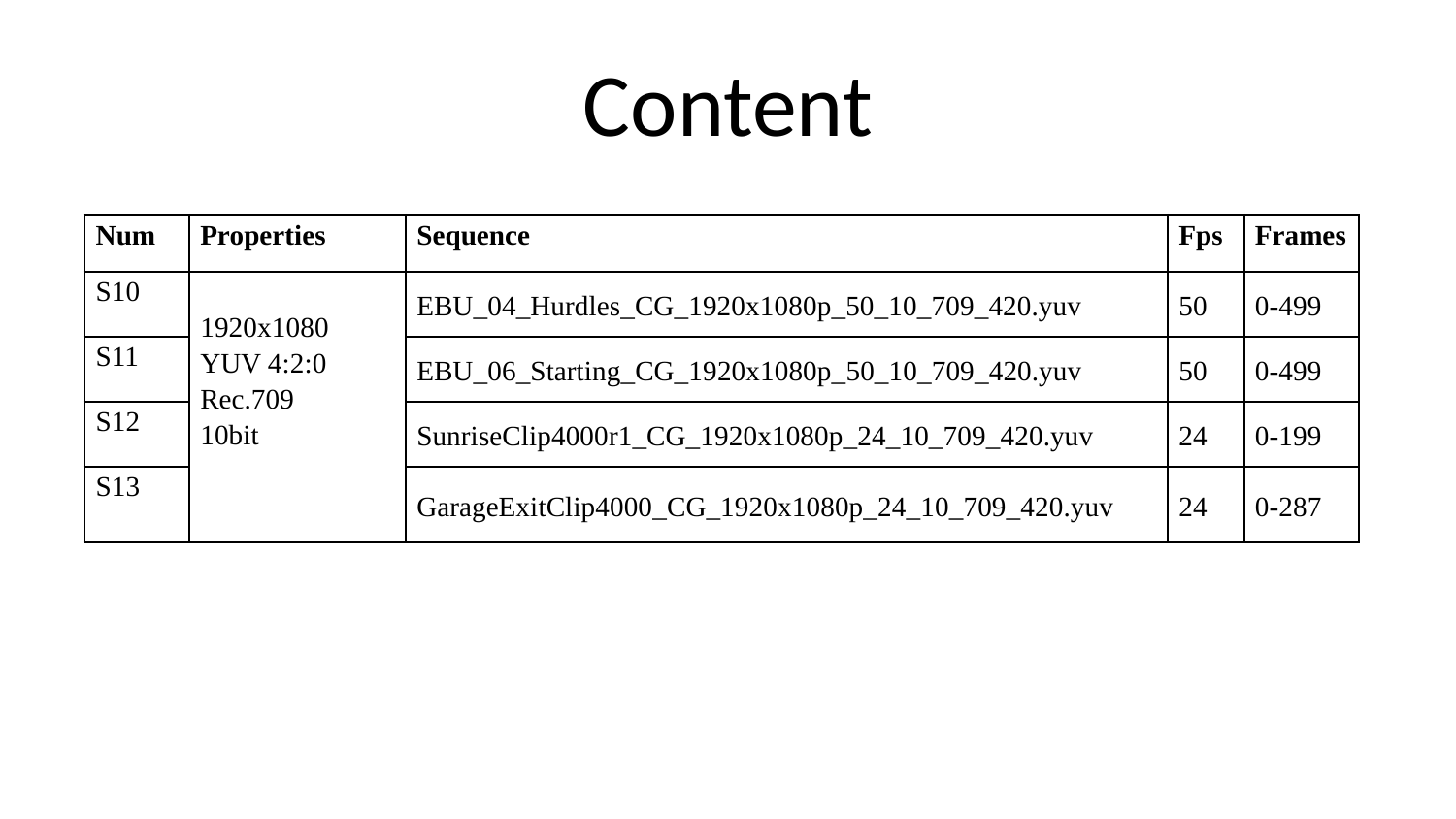

# Content
| Num | Properties | Sequence | Fps | Frames |
| --- | --- | --- | --- | --- |
| S10 | 1920x1080 YUV 4:2:0 Rec.709 10bit | EBU\_04\_Hurdles\_CG\_1920x1080p\_50\_10\_709\_420.yuv | 50 | 0-499 |
| S11 |  | EBU\_06\_Starting\_CG\_1920x1080p\_50\_10\_709\_420.yuv | 50 | 0-499 |
| S12 |  | SunriseClip4000r1\_CG\_1920x1080p\_24\_10\_709\_420.yuv | 24 | 0-199 |
| S13 |  | GarageExitClip4000\_CG\_1920x1080p\_24\_10\_709\_420.yuv | 24 | 0-287 |